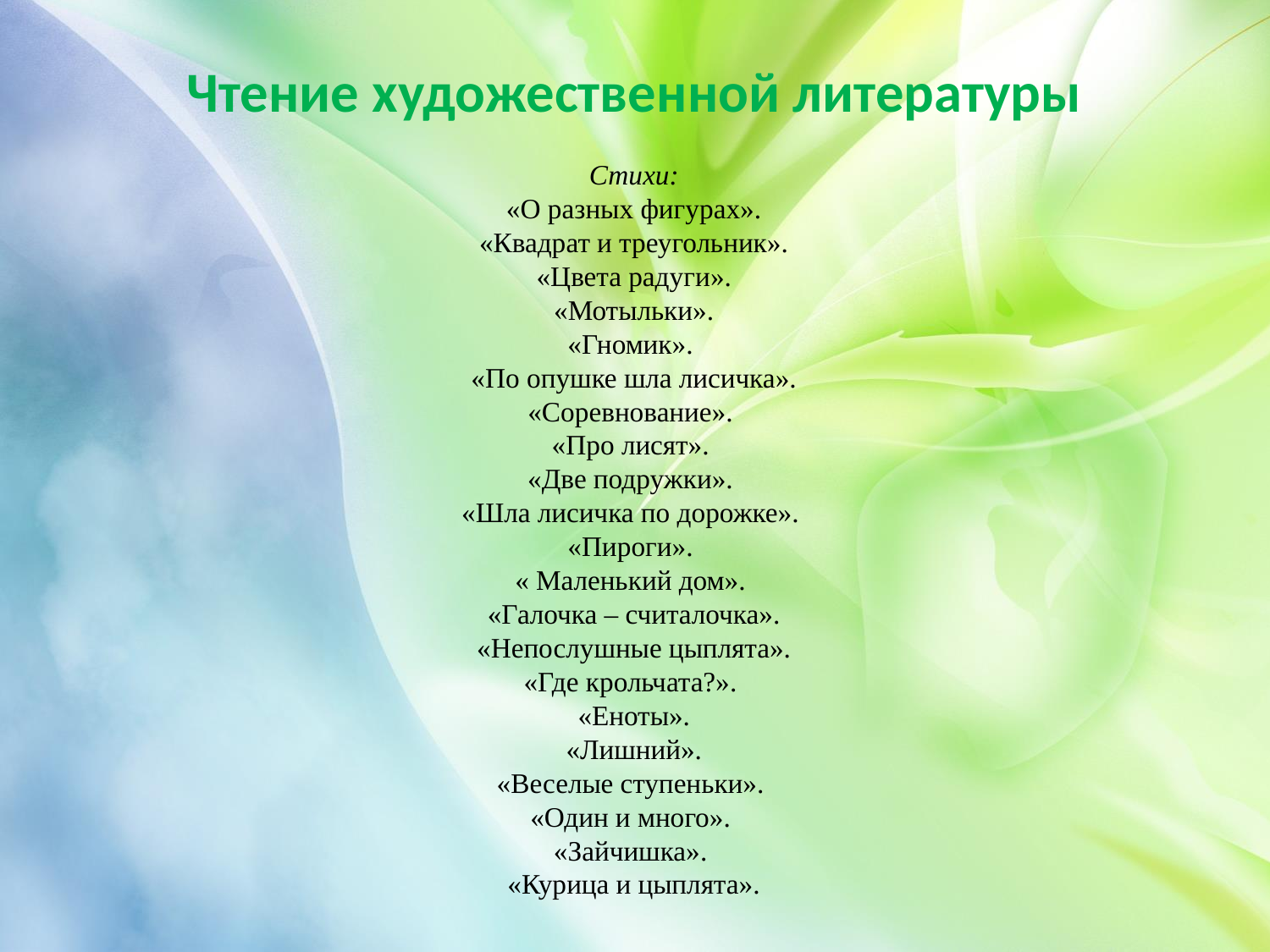

Чтение художественной литературы

Стихи:
«О разных фигурах».
«Квадрат и треугольник».
«Цвета радуги».
«Мотыльки».
«Гномик». 
«По опушке шла лисичка».
«Соревнование». 
«Про лисят». 
«Две подружки». 
«Шла лисичка по дорожке». 
«Пироги». 
« Маленький дом». 
«Галочка – считалочка».
«Непослушные цыплята».
«Где крольчата?». 
«Еноты».
«Лишний».
«Веселые ступеньки». 
«Один и много». 
«Зайчишка». 
«Курица и цыплята».